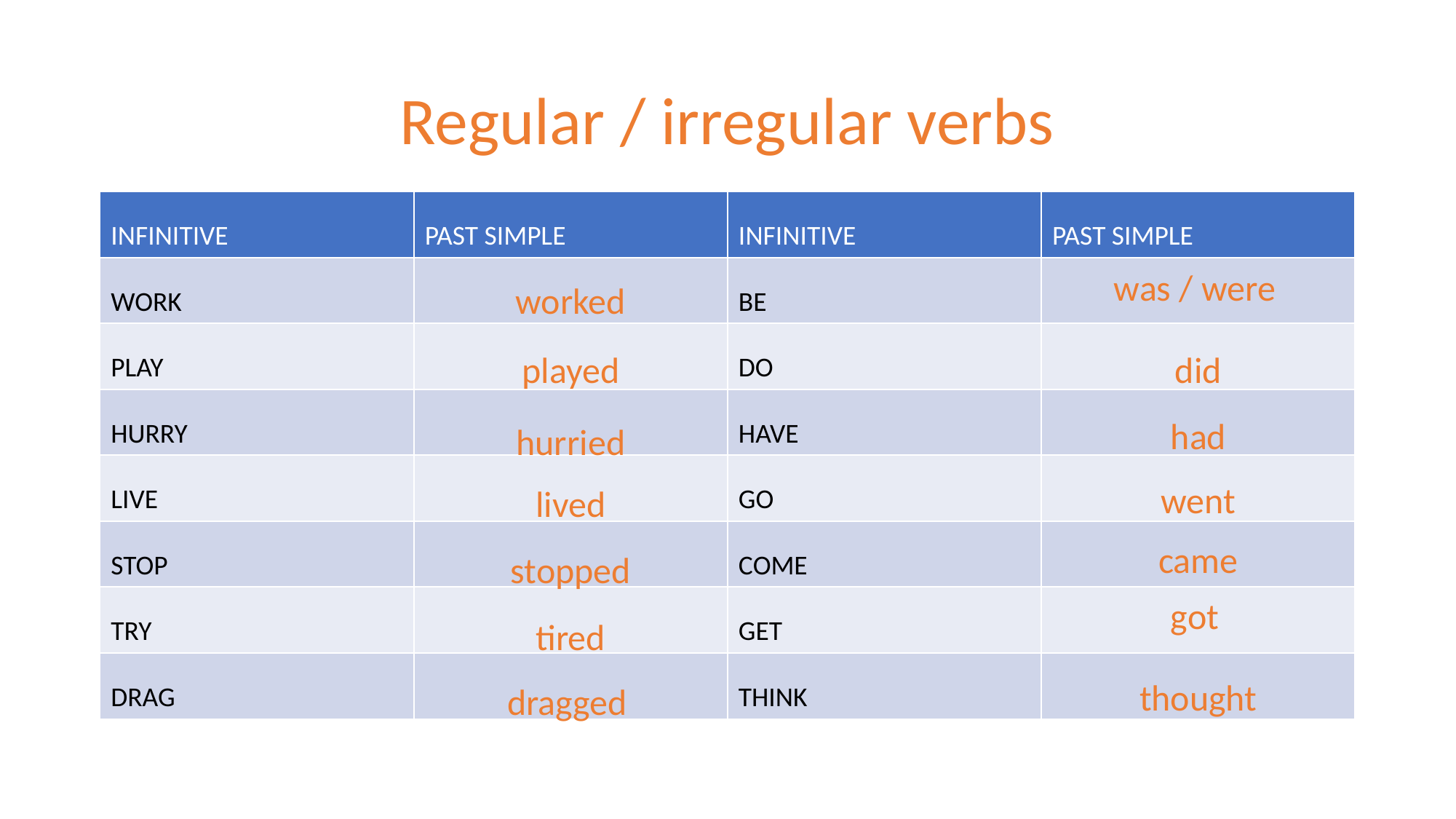

# Regular / irregular verbs
| INFINITIVE | PAST SIMPLE | INFINITIVE | PAST SIMPLE |
| --- | --- | --- | --- |
| WORK |  | BE |  |
| PLAY |  | DO |  |
| HURRY |  | HAVE |  |
| LIVE |  | GO |  |
| STOP |  | COME |  |
| TRY |  | GET |  |
| DRAG |  | THINK |  |
was / were
worked
played
did
had
hurried
went
lived
came
stopped
got
tired
thought
dragged